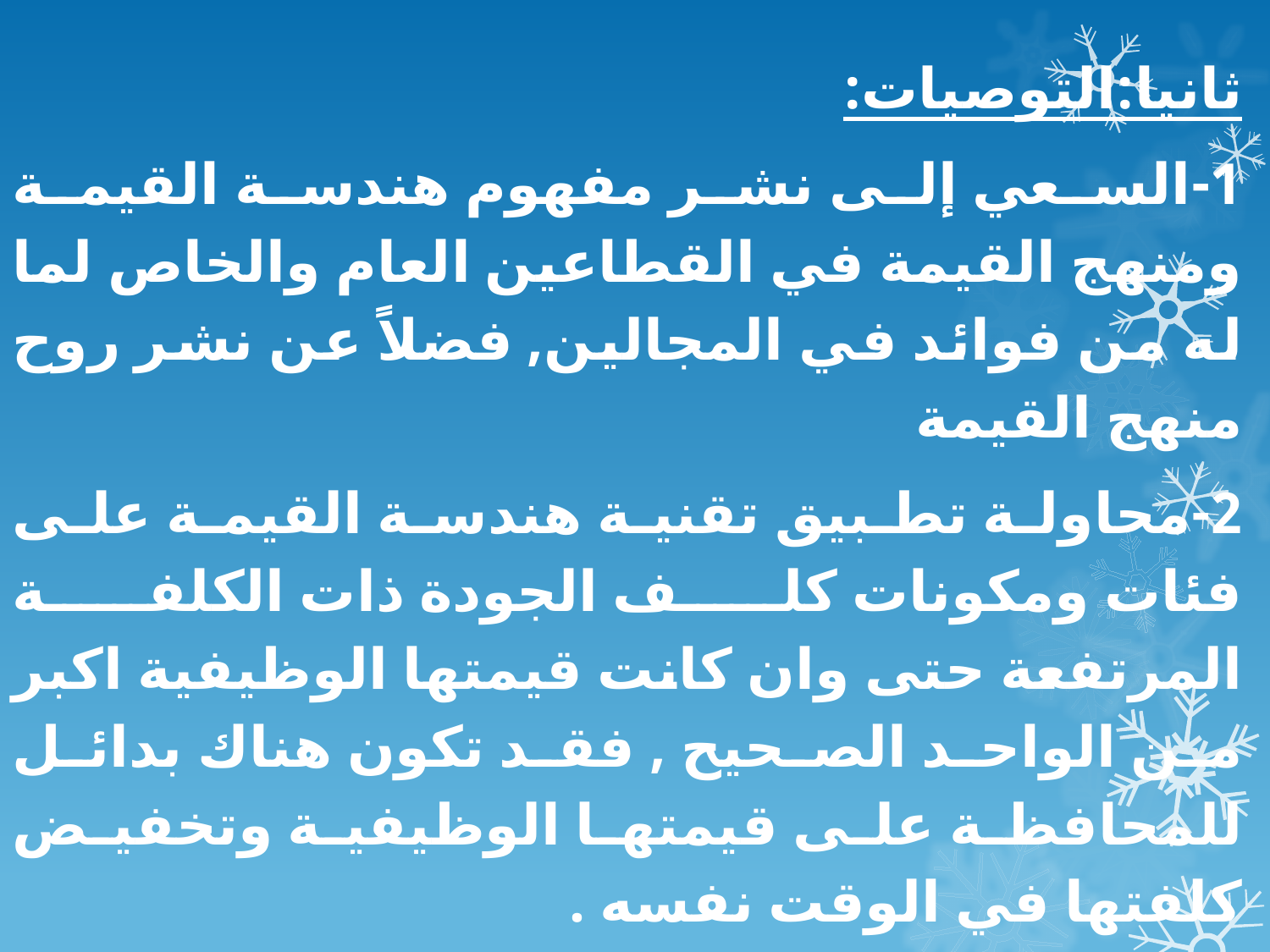

ثانيا:التوصيات:
1-السعي إلى نشر مفهوم هندسة القيمة ومنهج القيمة في القطاعين العام والخاص لما له من فوائد في المجالين, فضلاً عن نشر روح منهج القيمة
2-محاولة تطبيق تقنية هندسة القيمة على فئات ومكونات كلف الجودة ذات الكلفة المرتفعة حتى وان كانت قيمتها الوظيفية اكبر من الواحد الصحيح , فقد تكون هناك بدائل للمحافظة على قيمتها الوظيفية وتخفيض كلفتها في الوقت نفسه .